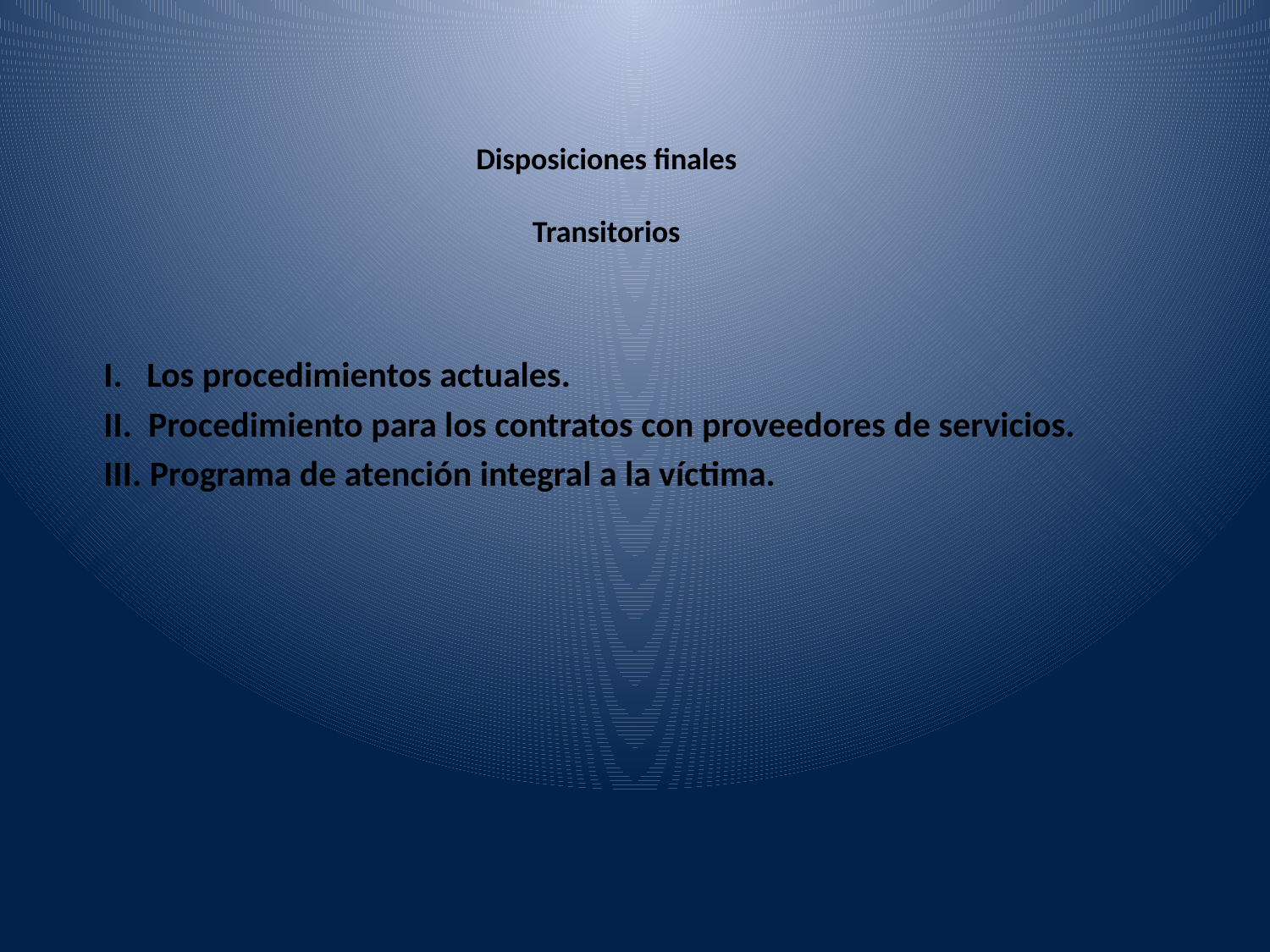

# Disposiciones finales Transitorios

  I.   Los procedimientos actuales.
  II.  Procedimiento para los contratos con proveedores de servicios.
  III. Programa de atención integral a la víctima.